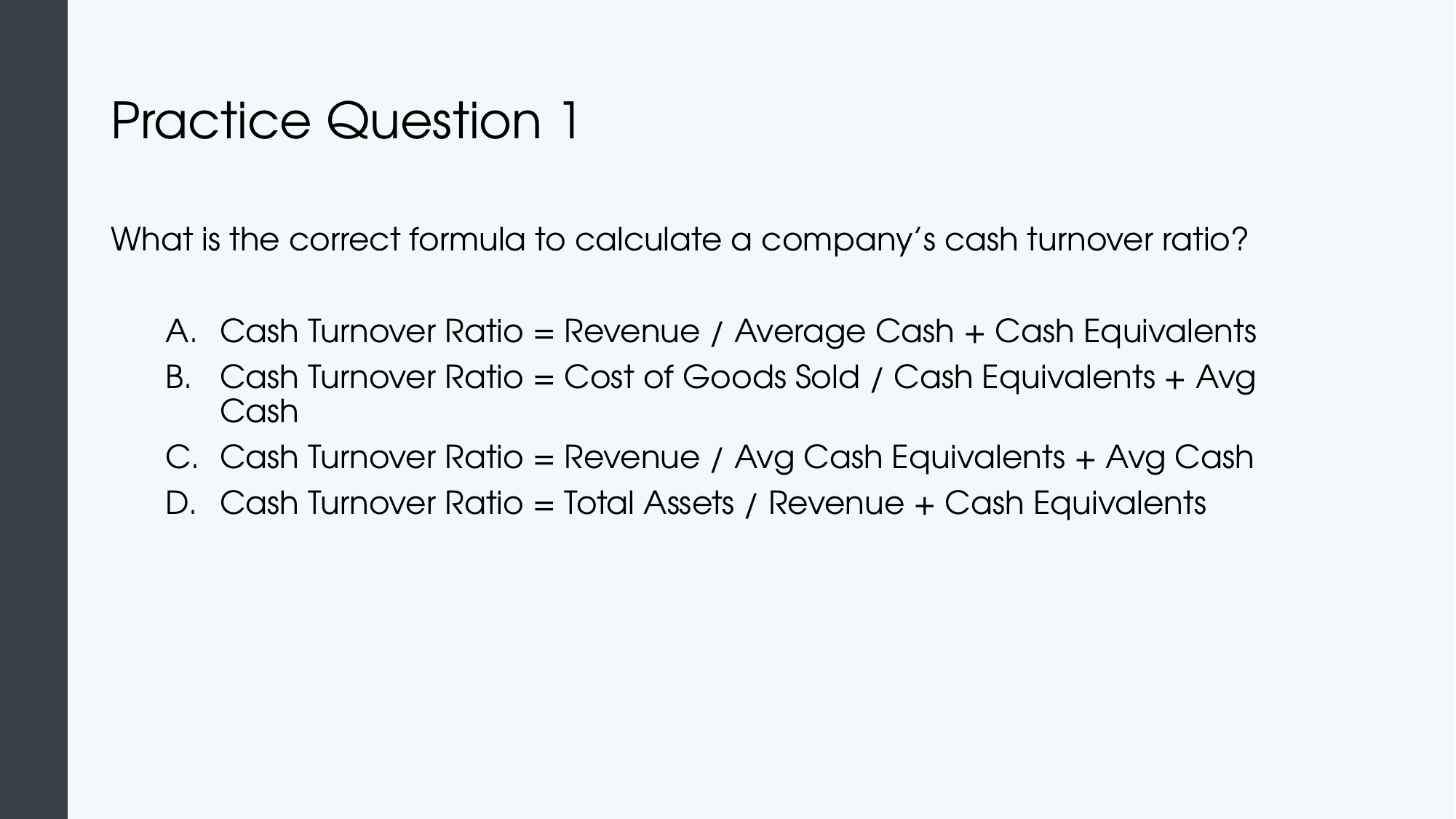

# Practice Question 1
What is the correct formula to calculate a company’s cash turnover ratio?

Cash Turnover Ratio = Revenue / Average Cash + Cash Equivalents
Cash Turnover Ratio = Cost of Goods Sold / Cash Equivalents + Avg Cash
Cash Turnover Ratio = Revenue / Avg Cash Equivalents + Avg Cash
Cash Turnover Ratio = Total Assets / Revenue + Cash Equivalents